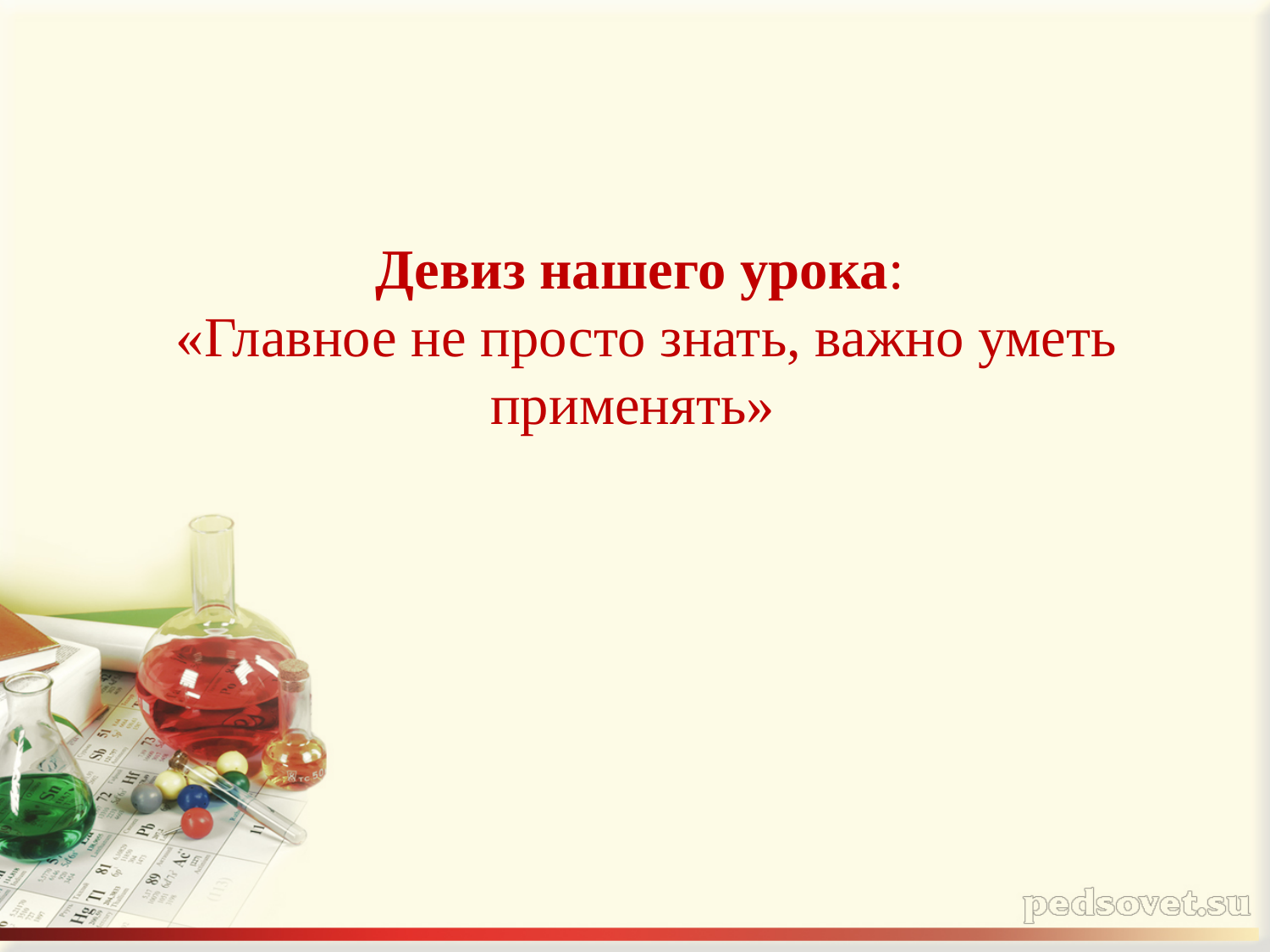

Девиз нашего урока:
 «Главное не просто знать, важно уметь применять»